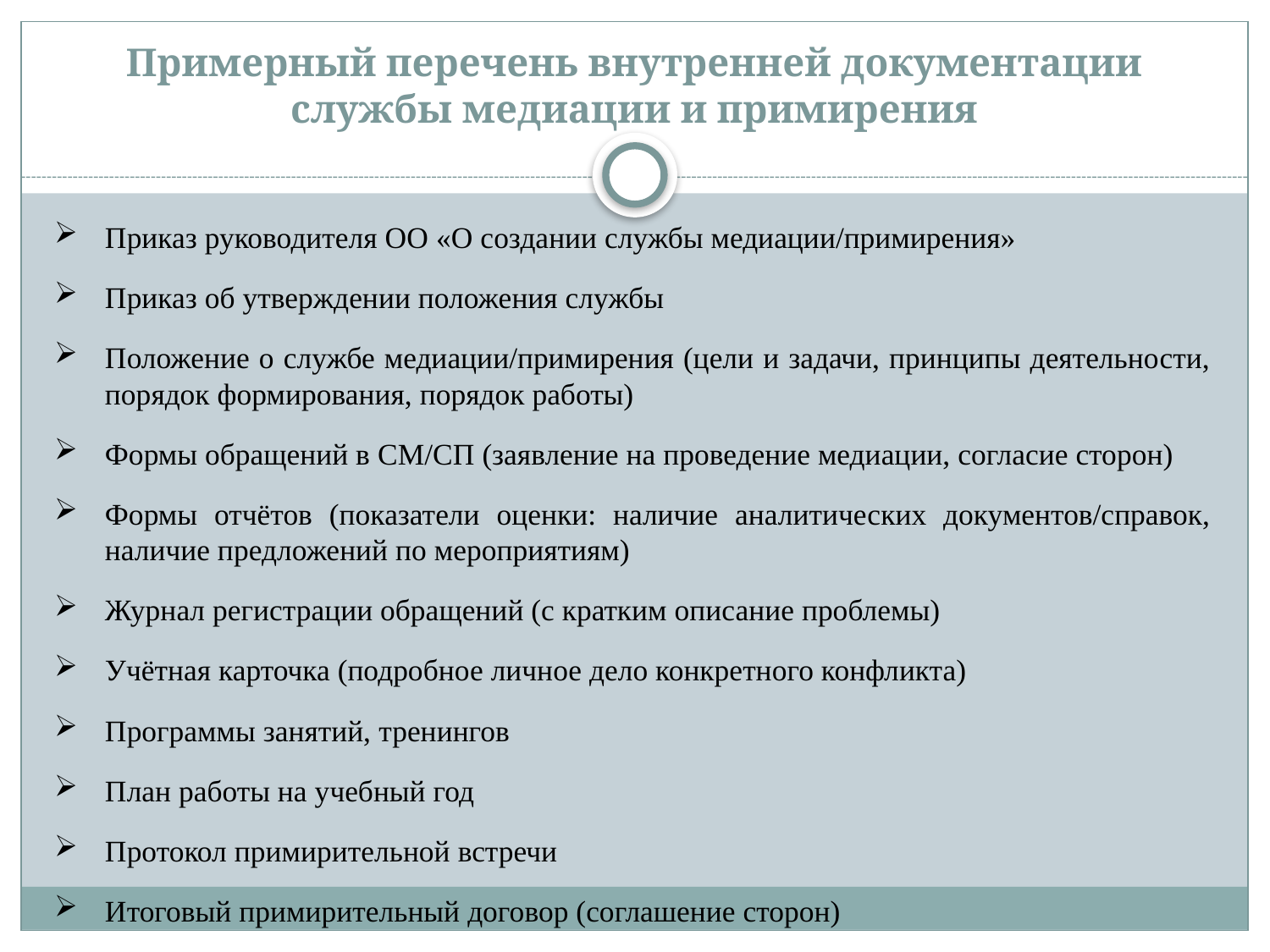

# Примерный перечень внутренней документации службы медиации и примирения
Приказ руководителя ОО «О создании службы медиации/примирения»
Приказ об утверждении положения службы
Положение о службе медиации/примирения (цели и задачи, принципы деятельности, порядок формирования, порядок работы)
Формы обращений в СМ/СП (заявление на проведение медиации, согласие сторон)
Формы отчётов (показатели оценки: наличие аналитических документов/справок, наличие предложений по мероприятиям)
Журнал регистрации обращений (с кратким описание проблемы)
Учётная карточка (подробное личное дело конкретного конфликта)
Программы занятий, тренингов
План работы на учебный год
Протокол примирительной встречи
Итоговый примирительный договор (соглашение сторон)